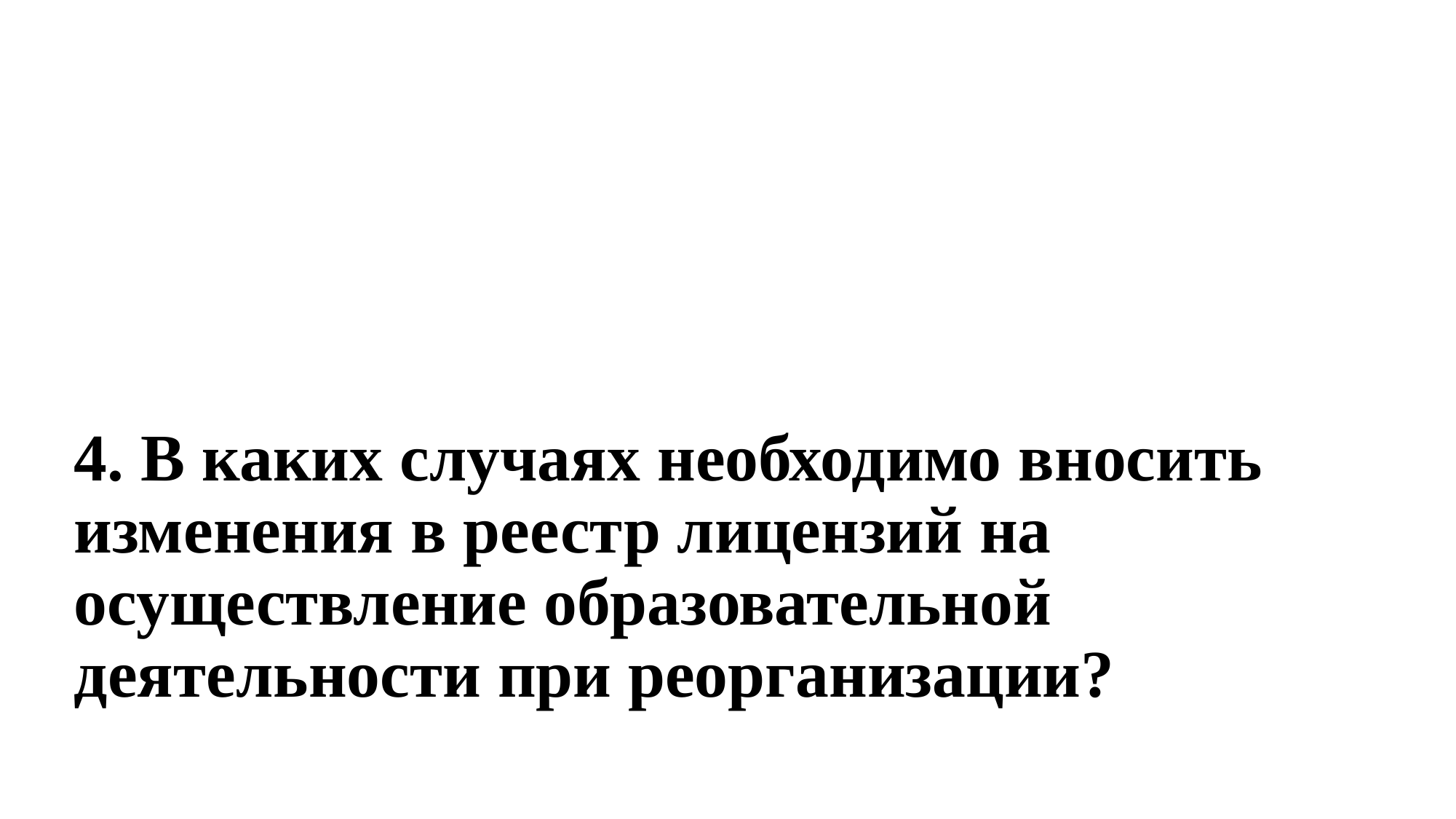

# 4. В каких случаях необходимо вносить изменения в реестр лицензий на осуществление образовательной деятельности при реорганизации?